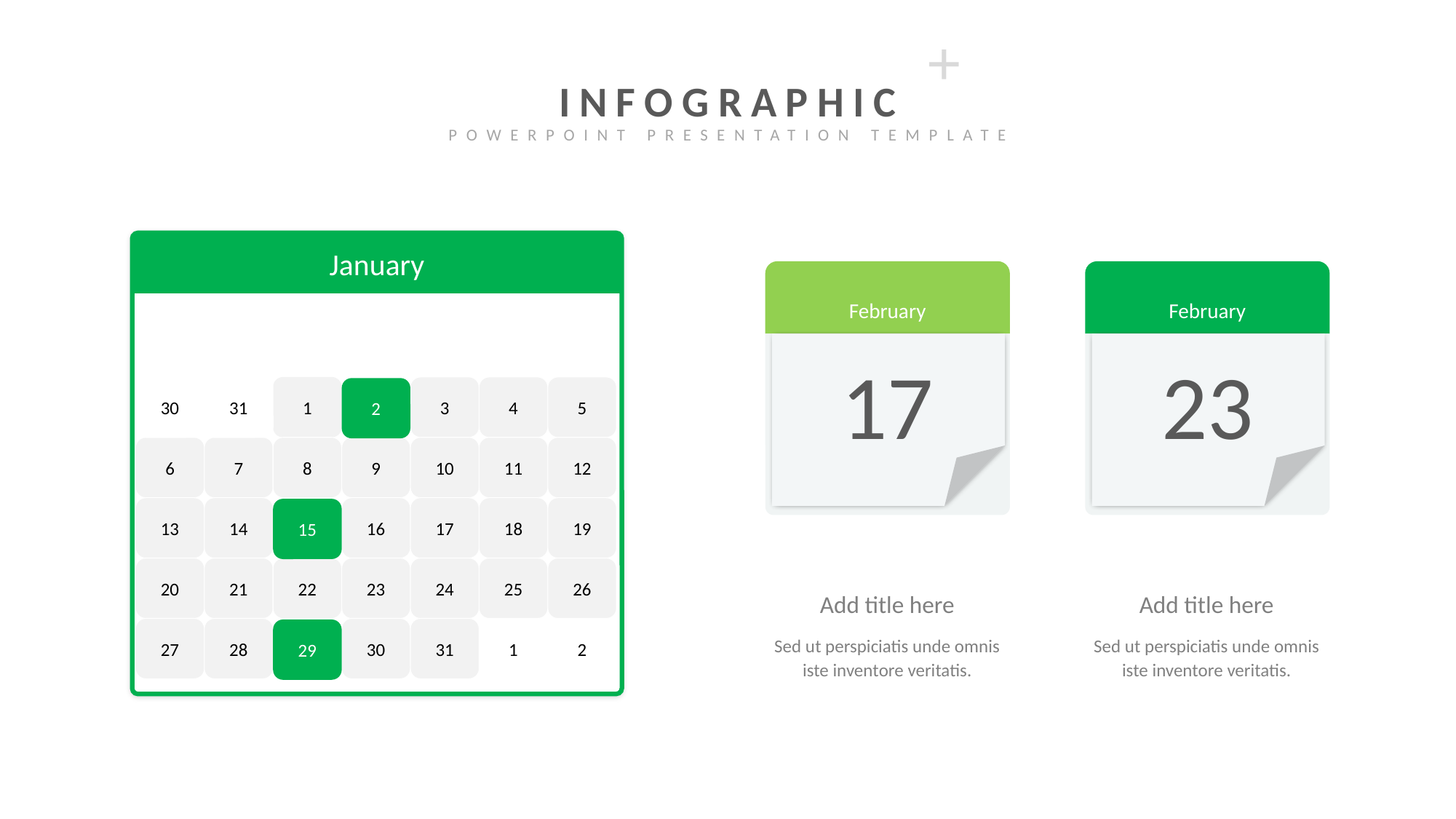

+
INFOGRAPHIC
POWERPOINT PRESENTATION TEMPLATE

January

February
February
M
T
W
T
F
S
S

17
23
30
31
1
3
4
5
2
6
7
8
9
10
11
12
13
14
16
17
18
19
15
20
21
22
23
24
25
26
Add title here
Add title here
27
28
30
31
1
2
29
Sed ut perspiciatis unde omnis iste inventore veritatis.
Sed ut perspiciatis unde omnis iste inventore veritatis.